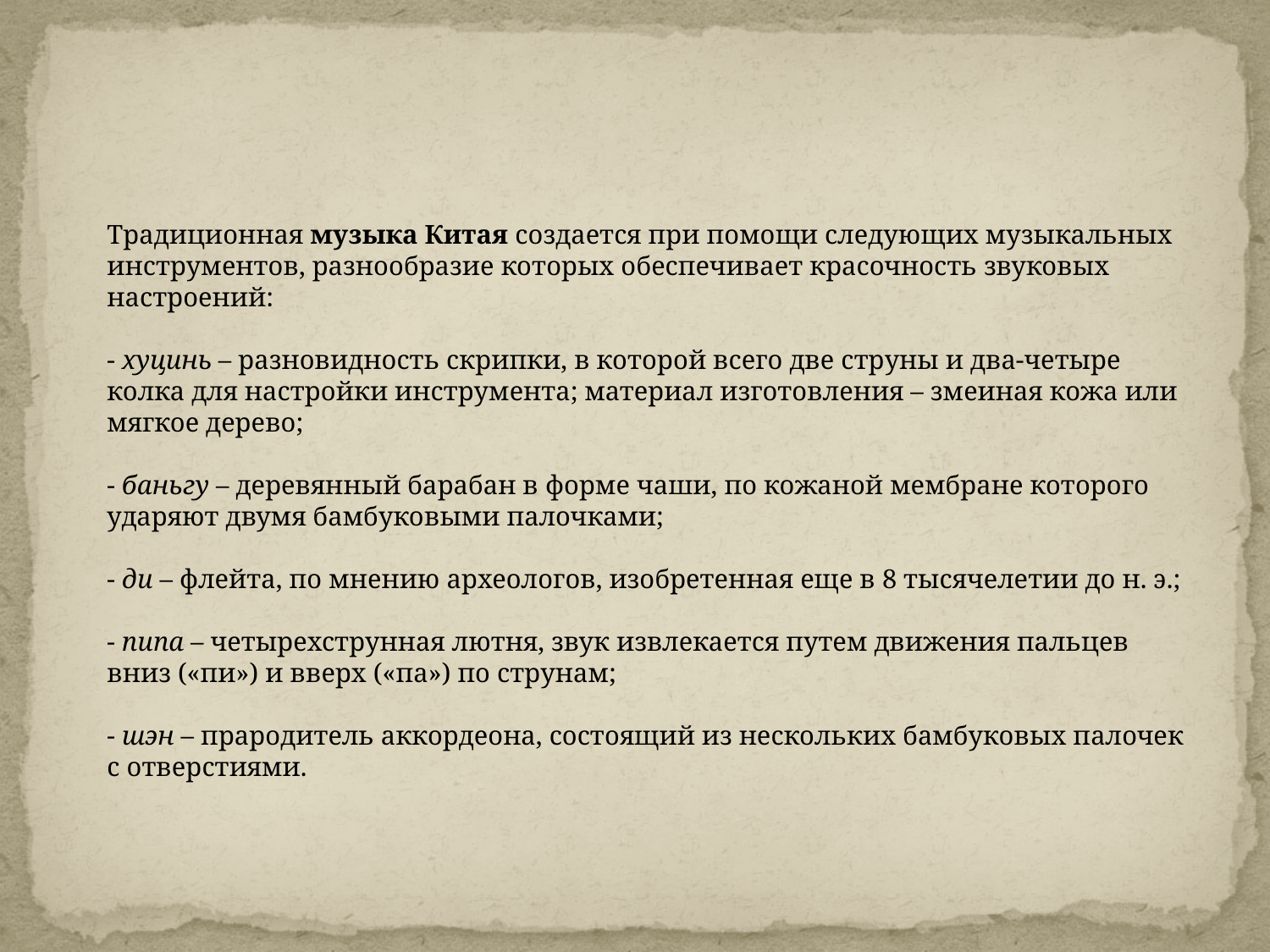

#
		Традиционная музыка Китая создается при помощи следующих музыкальных инструментов, разнообразие которых обеспечивает красочность звуковых настроений:
- хуцинь – разновидность скрипки, в которой всего две струны и два-четыре колка для настройки инструмента; материал изготовления – змеиная кожа или мягкое дерево;
- баньгу – деревянный барабан в форме чаши, по кожаной мембране которого ударяют двумя бамбуковыми палочками;
- ди – флейта, по мнению археологов, изобретенная еще в 8 тысячелетии до н. э.;
- пипа – четырехструнная лютня, звук извлекается путем движения пальцев вниз («пи») и вверх («па») по струнам;
- шэн – прародитель аккордеона, состоящий из нескольких бамбуковых палочек с отверстиями.